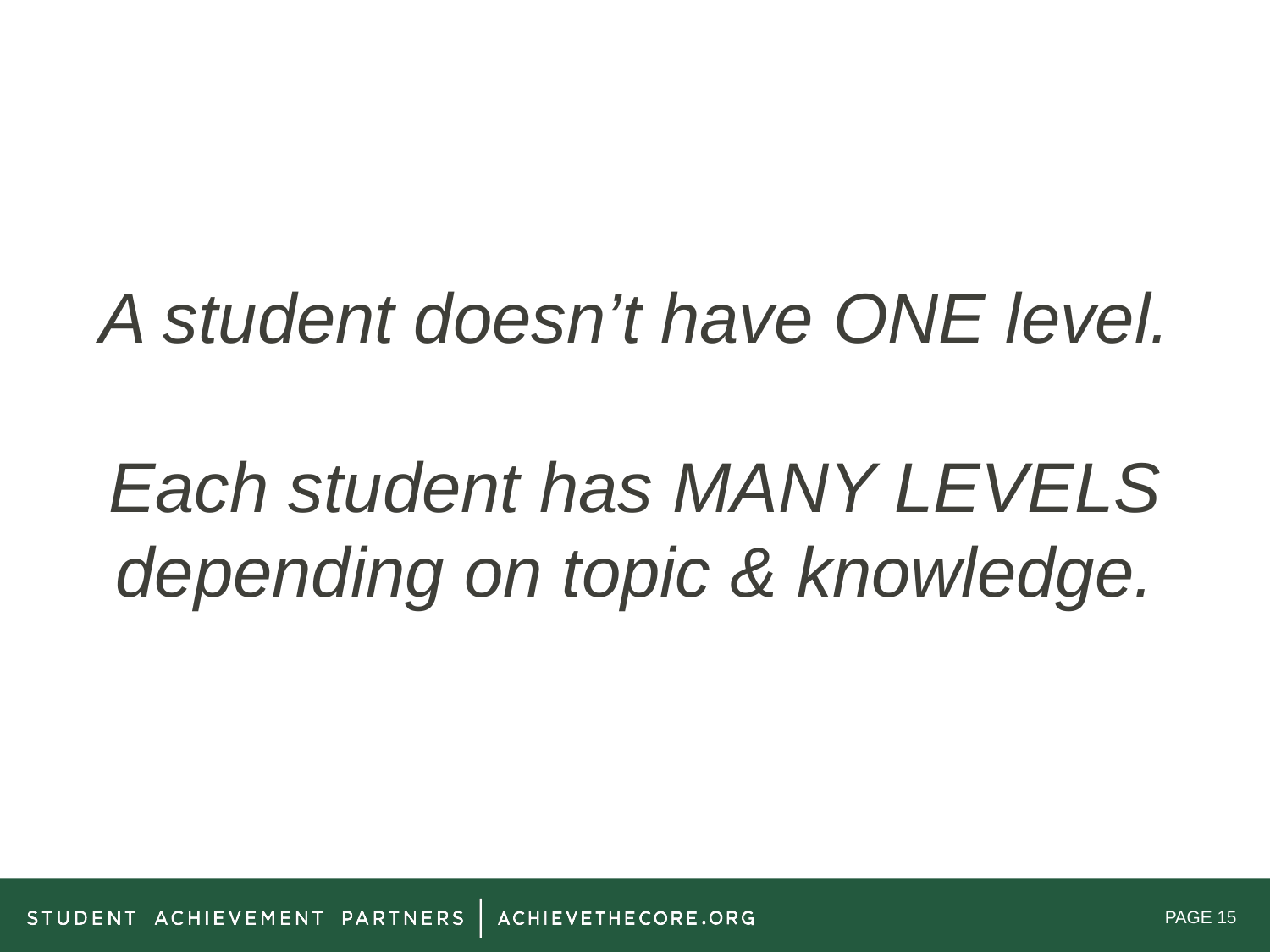

# A student doesn’t have ONE level. Each student has MANY LEVELS depending on topic & knowledge.